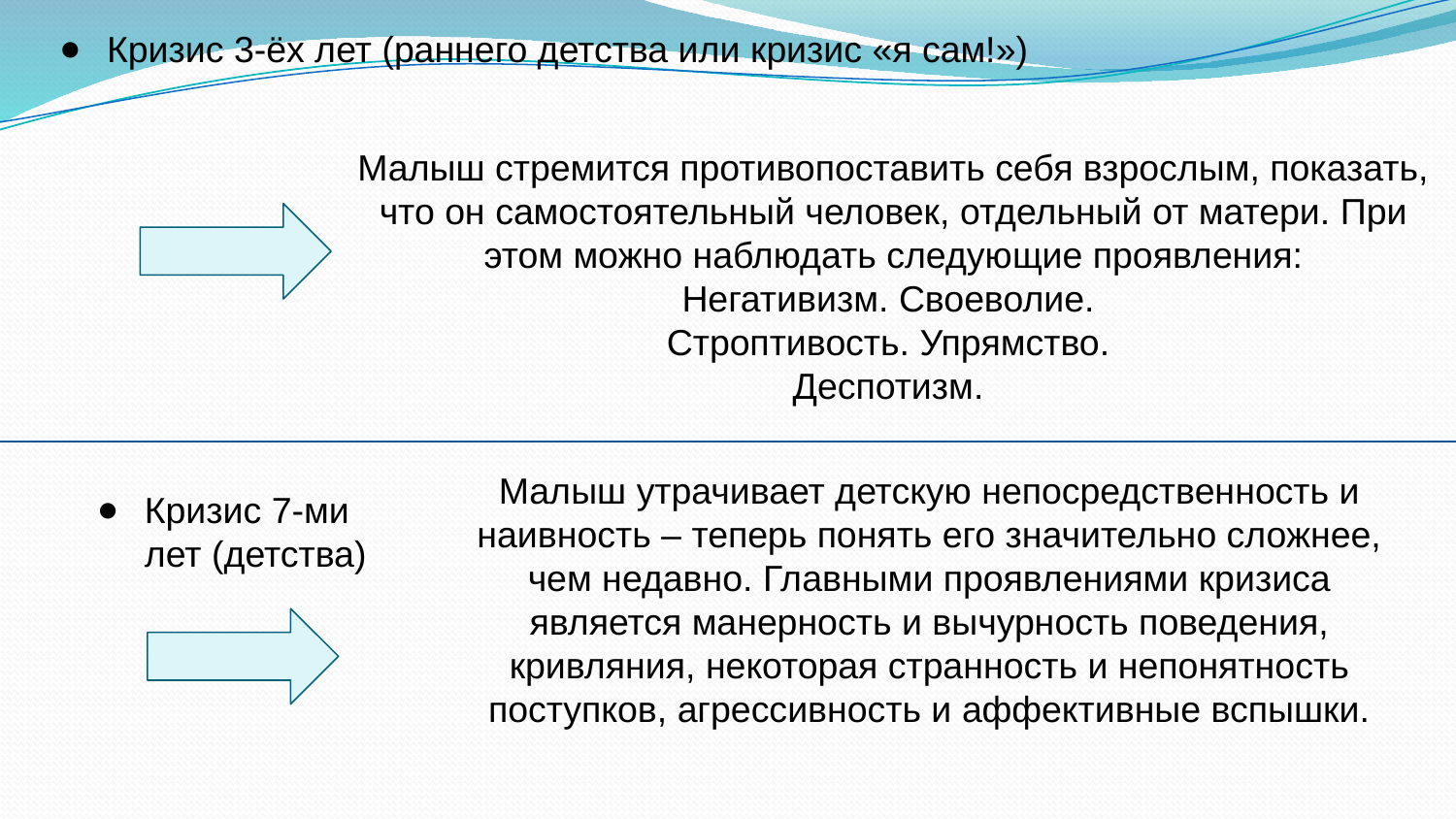

Кризис 3-ёх лет (раннего детства или кризис «я сам!»)
Малыш стремится противопоставить себя взрослым, показать, что он самостоятельный человек, отдельный от матери. При этом можно наблюдать следующие проявления:
Негативизм. Своеволие.
Строптивость. Упрямство.
Деспотизм.

Малыш утрачивает детскую непосредственность и наивность – теперь понять его значительно сложнее, чем недавно. Главными проявлениями кризиса является манерность и вычурность поведения, кривляния, некоторая странность и непонятность поступков, агрессивность и аффективные вспышки.
Кризис 7-ми лет (детства)